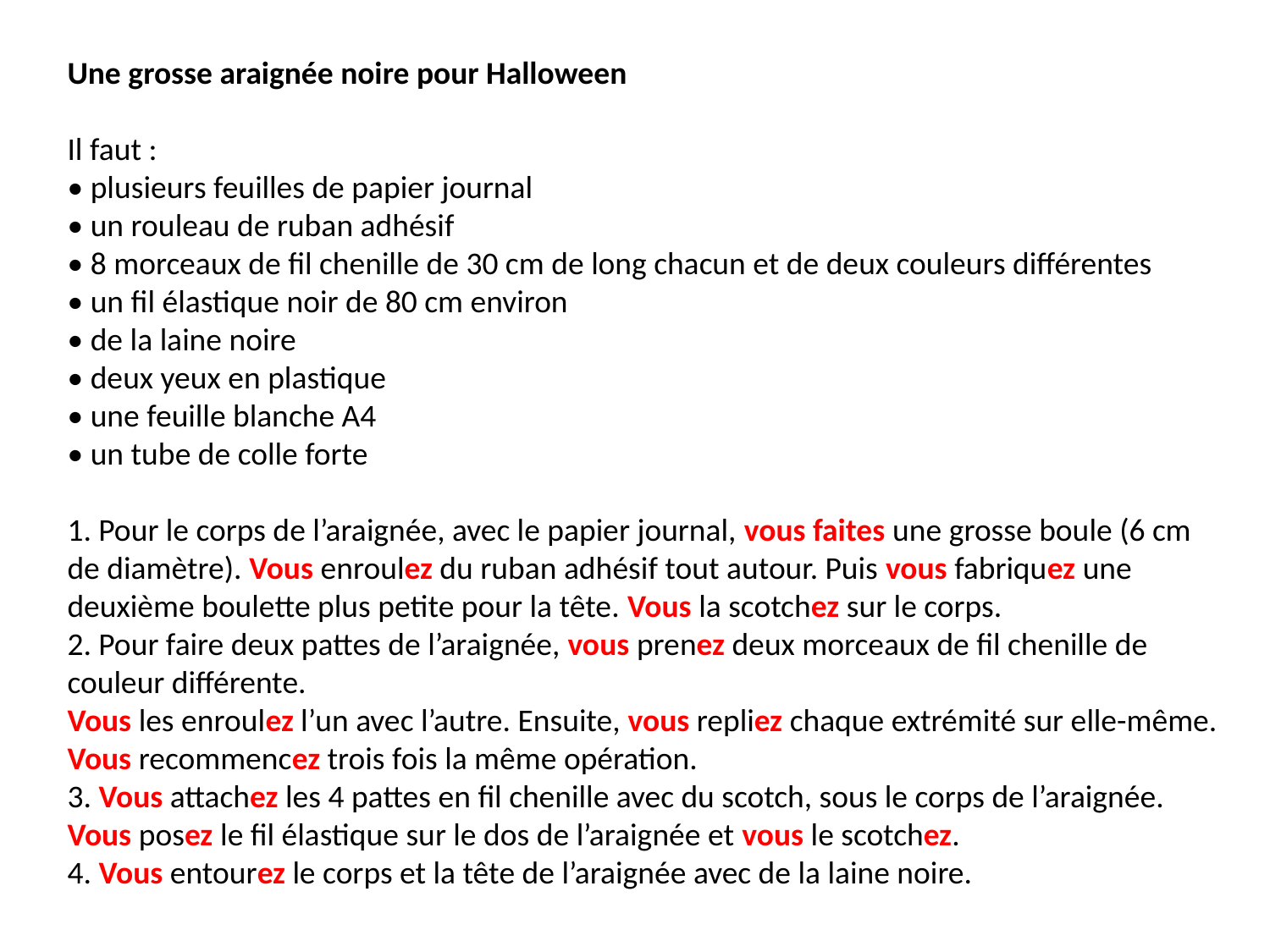

Une grosse araignée noire pour Halloween

Il faut :
• plusieurs feuilles de papier journal
• un rouleau de ruban adhésif
• 8 morceaux de fil chenille de 30 cm de long chacun et de deux couleurs différentes
• un fil élastique noir de 80 cm environ
• de la laine noire
• deux yeux en plastique
• une feuille blanche A4
• un tube de colle forte

1. Pour le corps de l’araignée, avec le papier journal, vous faites une grosse boule (6 cm de diamètre). Vous enroulez du ruban adhésif tout autour. Puis vous fabriquez une deuxième boulette plus petite pour la tête. Vous la scotchez sur le corps.
2. Pour faire deux pattes de l’araignée, vous prenez deux morceaux de fil chenille de couleur différente.
Vous les enroulez l’un avec l’autre. Ensuite, vous repliez chaque extrémité sur elle-même. Vous recommencez trois fois la même opération.
3. Vous attachez les 4 pattes en fil chenille avec du scotch, sous le corps de l’araignée. Vous posez le fil élastique sur le dos de l’araignée et vous le scotchez.
4. Vous entourez le corps et la tête de l’araignée avec de la laine noire.